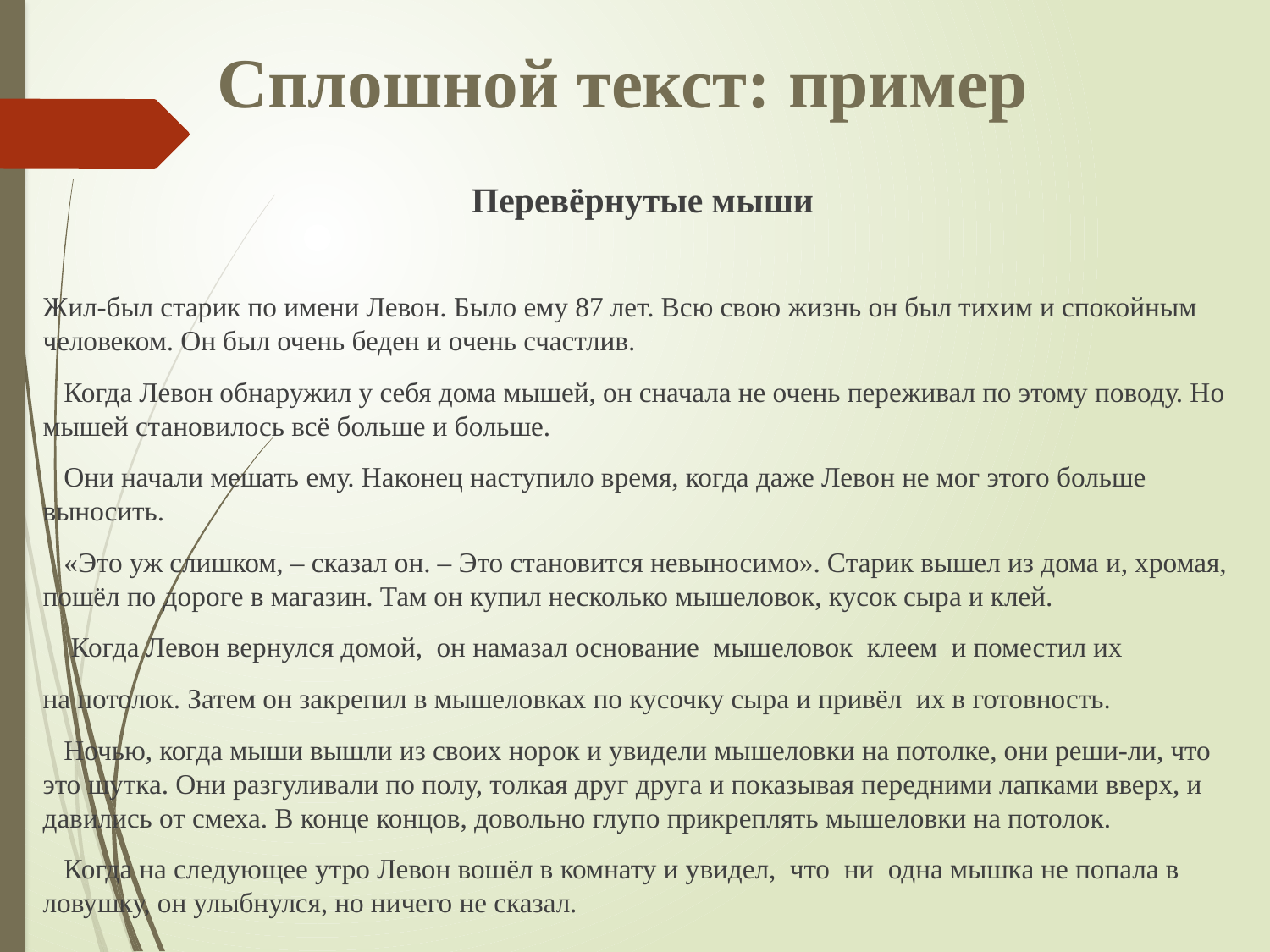

Сплошной текст: пример

Перевёрнутые мыши

Жил-был старик по имени Левон. Было ему 87 лет. Всю свою жизнь он был тихим и спокойным человеком. Он был очень беден и очень счастлив.
   Когда Левон обнаружил у себя дома мышей, он сначала не очень переживал по этому поводу. Но мышей становилось всё больше и больше.
   Они начали мешать ему. Наконец наступило время, когда даже Левон не мог этого больше выносить.
   «Это уж слишком, – сказал он. – Это становится невыносимо». Старик вышел из дома и, хромая, пошёл по дороге в магазин. Там он купил несколько мышеловок, кусок сыра и клей.
    Когда Левон вернулся домой,  он намазал основание  мышеловок  клеем  и поместил их
на потолок. Затем он закрепил в мышеловках по кусочку сыра и привёл  их в готовность.
   Ночью, когда мыши вышли из своих норок и увидели мышеловки на потолке, они реши-ли, что это шутка. Они разгуливали по полу, толкая друг друга и показывая передними лапками вверх, и давились от смеха. В конце концов, довольно глупо прикреплять мышеловки на потолок.
   Когда на следующее утро Левон вошёл в комнату и увидел,  что  ни  одна мышка не попала в    ловушку, он улыбнулся, но ничего не сказал.